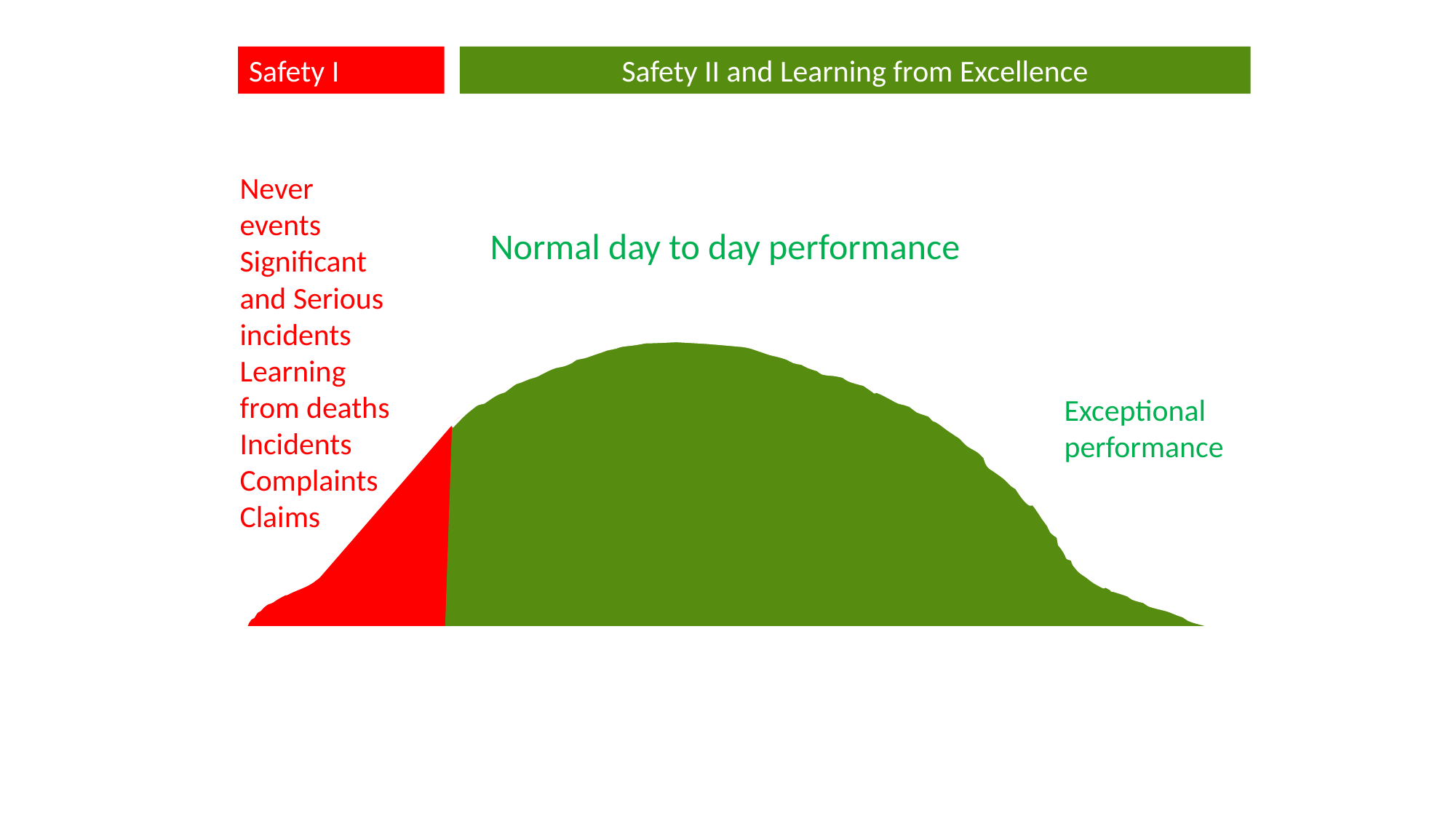

Safety I
Safety II and Learning from Excellence
Never events Significant and Serious incidents Learning from deaths
Incidents
Complaints
Claims

Normal day to day performance

Exceptional performance